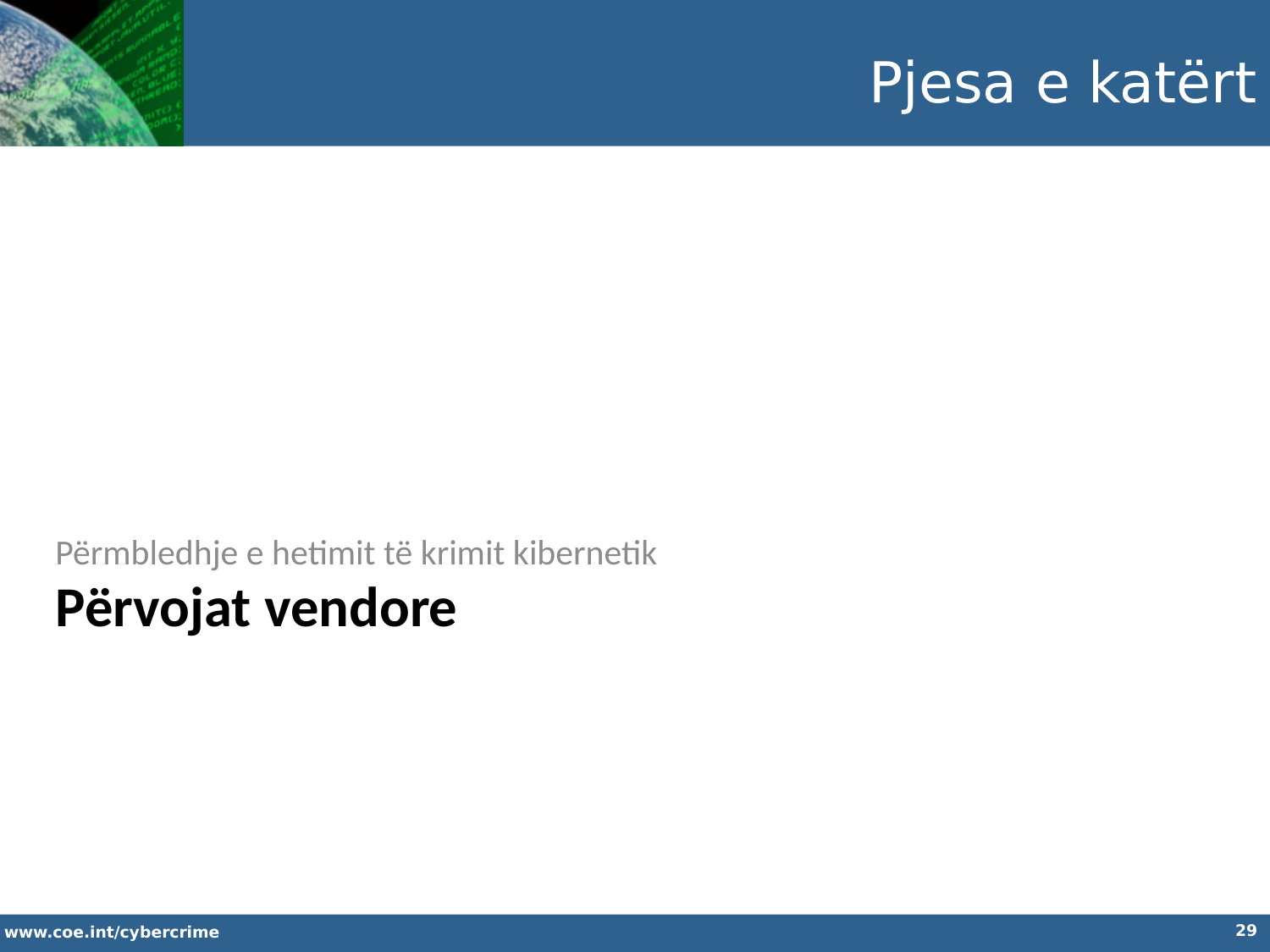

Pjesa e katërt
Përmbledhje e hetimit të krimit kibernetik
Përvojat vendore
29